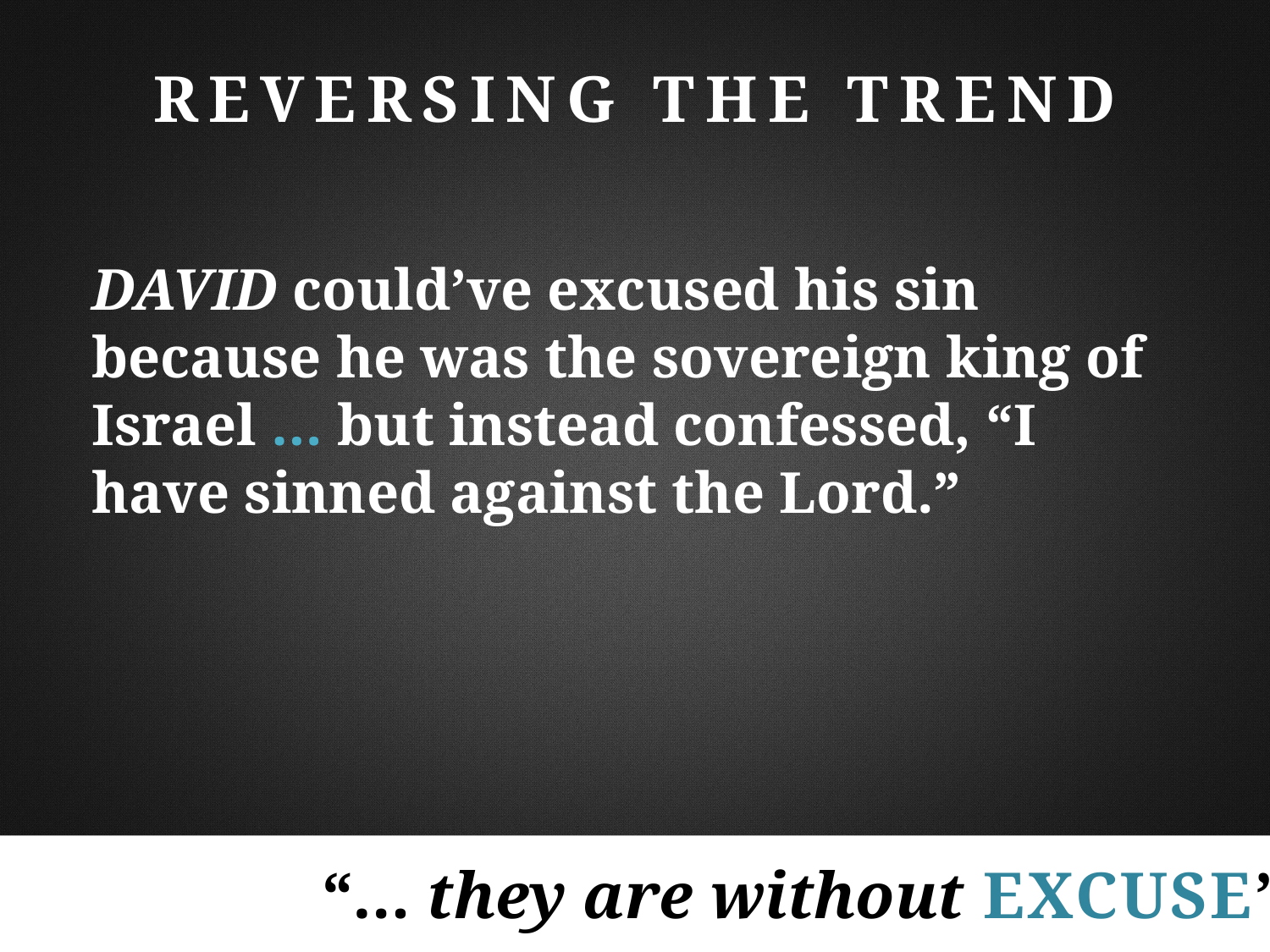

Reversing the Trend

David could’ve excused his sin because he was the sovereign king of Israel … but instead confessed, “I have sinned against the Lord.”

“… they are without excuse”